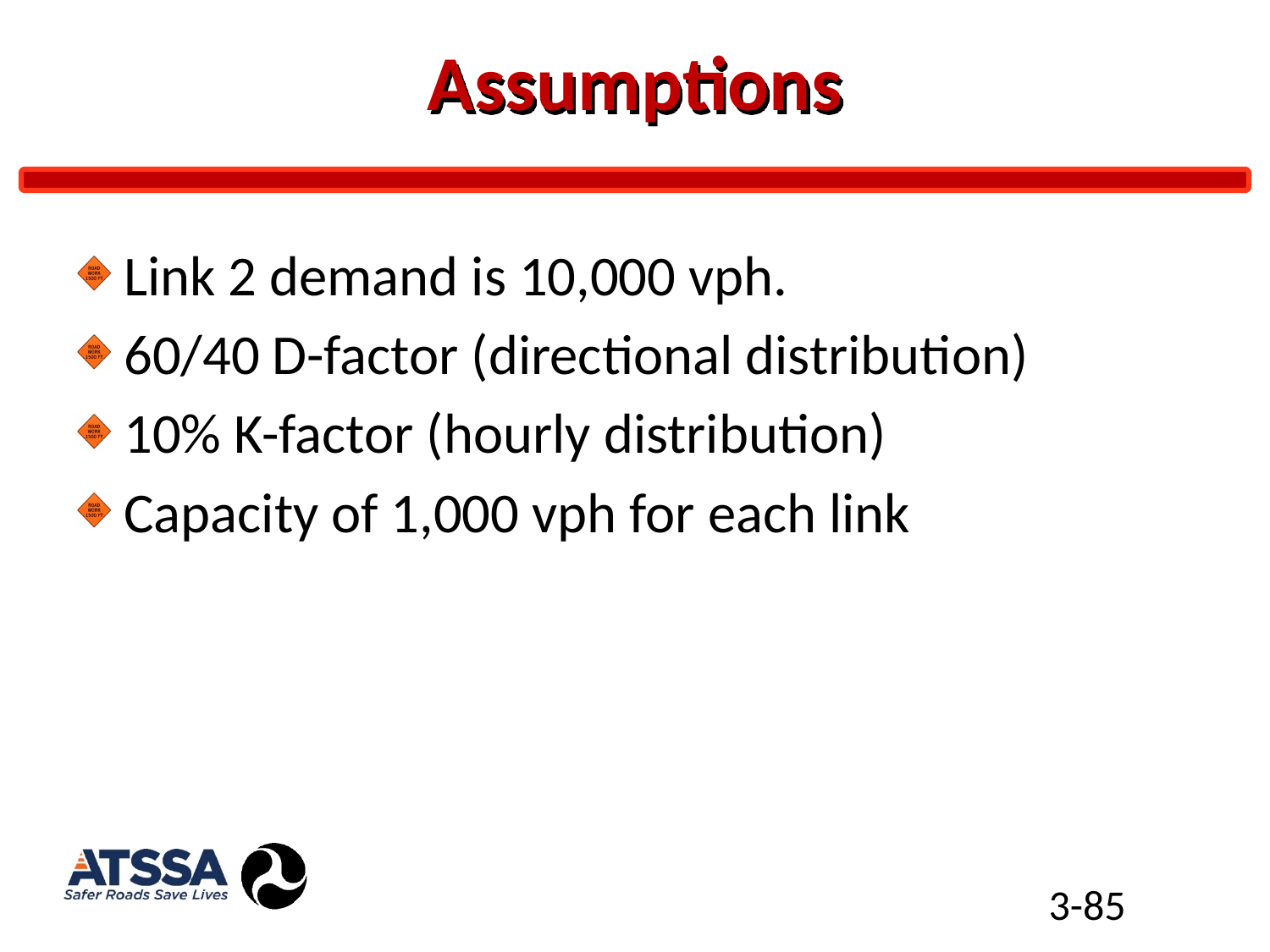

# Assumptions
Link 2 demand is 10,000 vph.
60/40 D-factor (directional distribution)
10% K-factor (hourly distribution)
Capacity of 1,000 vph for each link